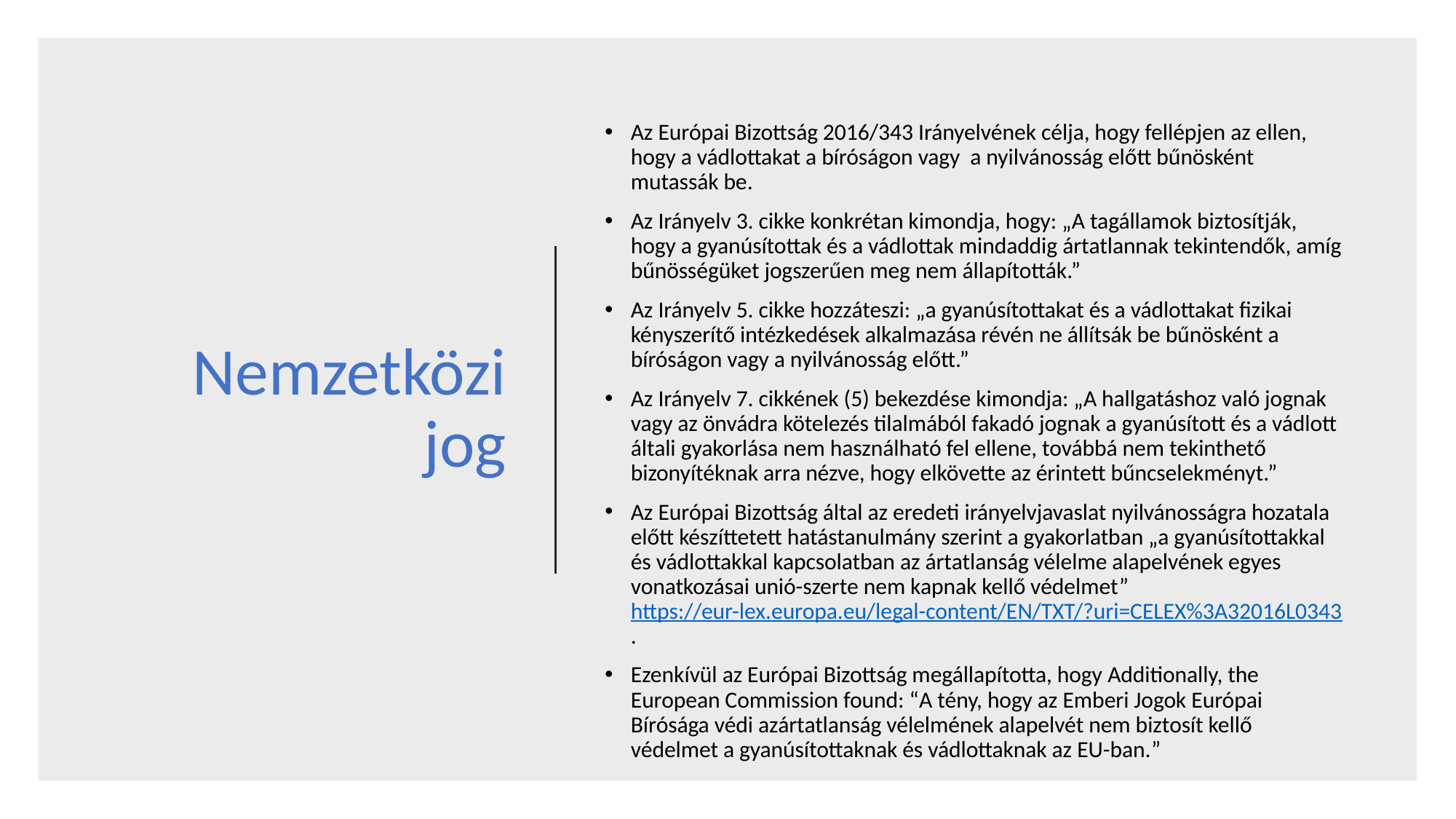

Az Európai Bizottság 2016/343 Irányelvének célja, hogy fellépjen az ellen, hogy a vádlottakat a bíróságon vagy  a nyilvánosság előtt bűnösként mutassák be.
Az Irányelv 3. cikke konkrétan kimondja, hogy: „A tagállamok biztosítják, hogy a gyanúsítottak és a vádlottak mindaddig ártatlannak tekintendők, amíg bűnösségüket jogszerűen meg nem állapították.”
Az Irányelv 5. cikke hozzáteszi: „a gyanúsítottakat és a vádlottakat fizikai kényszerítő intézkedések alkalmazása révén ne állítsák be bűnösként a bíróságon vagy a nyilvánosság előtt.”
Az Irányelv 7. cikkének (5) bekezdése kimondja: „A hallgatáshoz való jognak vagy az önvádra kötelezés tilalmából fakadó jognak a gyanúsított és a vádlott általi gyakorlása nem használható fel ellene, továbbá nem tekinthető bizonyítéknak arra nézve, hogy elkövette az érintett bűncselekményt.”
Az Európai Bizottság által az eredeti irányelvjavaslat nyilvánosságra hozatala előtt készíttetett hatástanulmány szerint a gyakorlatban „a gyanúsítottakkal és vádlottakkal kapcsolatban az ártatlanság vélelme alapelvének egyes vonatkozásai unió-szerte nem kapnak kellő védelmet” https://eur-lex.europa.eu/legal-content/EN/TXT/?uri=CELEX%3A32016L0343.
Ezenkívül az Európai Bizottság megállapította, hogy Additionally, the European Commission found: “A tény, hogy az Emberi Jogok Európai Bírósága védi azártatlanság vélelmének alapelvét nem biztosít kellő védelmet a gyanúsítottaknak és vádlottaknak az EU-ban.”

# Nemzetközi jog